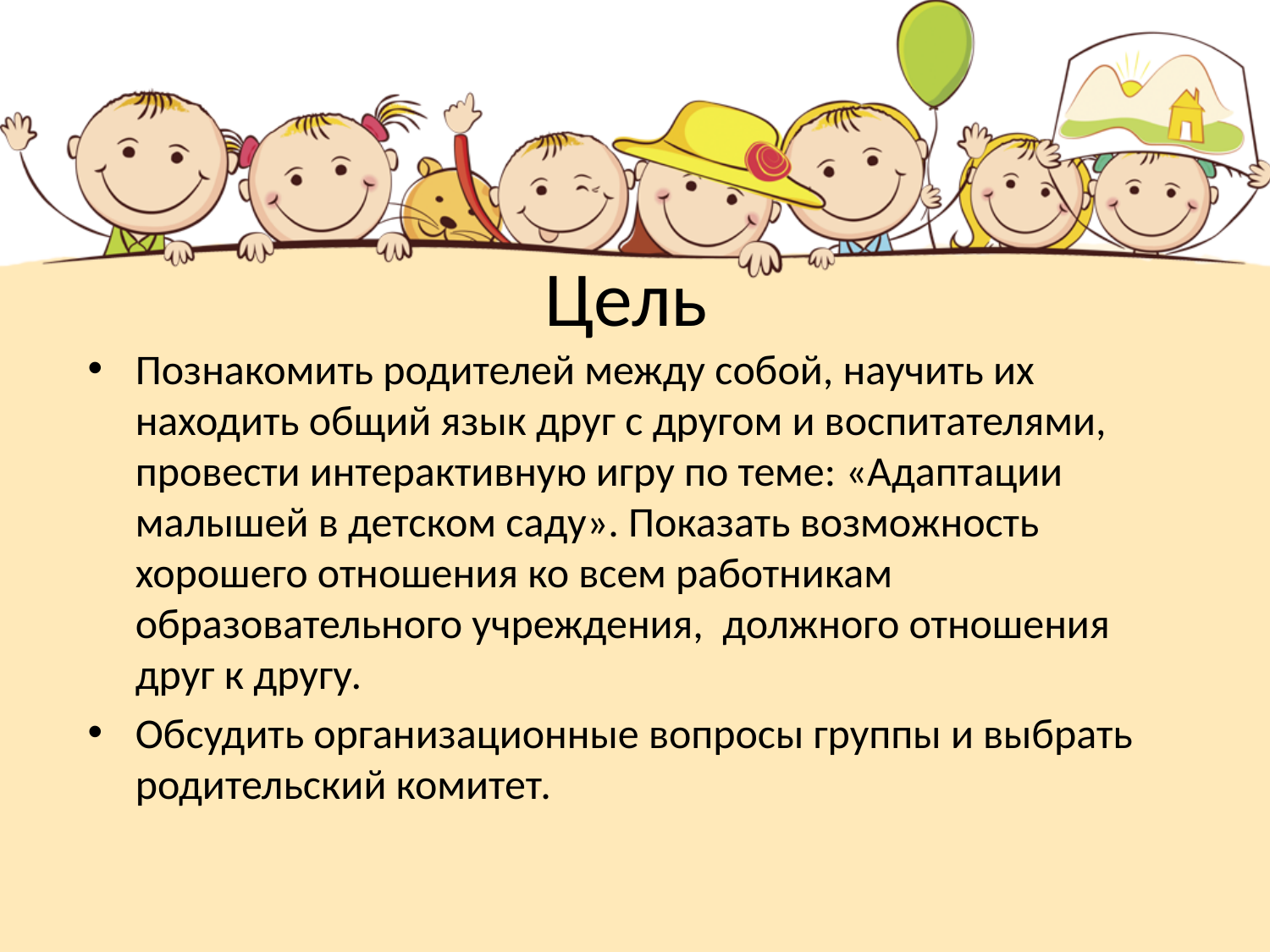

# Цель
Познакомить родителей между собой, научить их находить общий язык друг с другом и воспитателями, провести интерактивную игру по теме: «Адаптации малышей в детском саду». Показать возможность хорошего отношения ко всем работникам образовательного учреждения,  должного отношения друг к другу.
Обсудить организационные вопросы группы и выбрать родительский комитет.